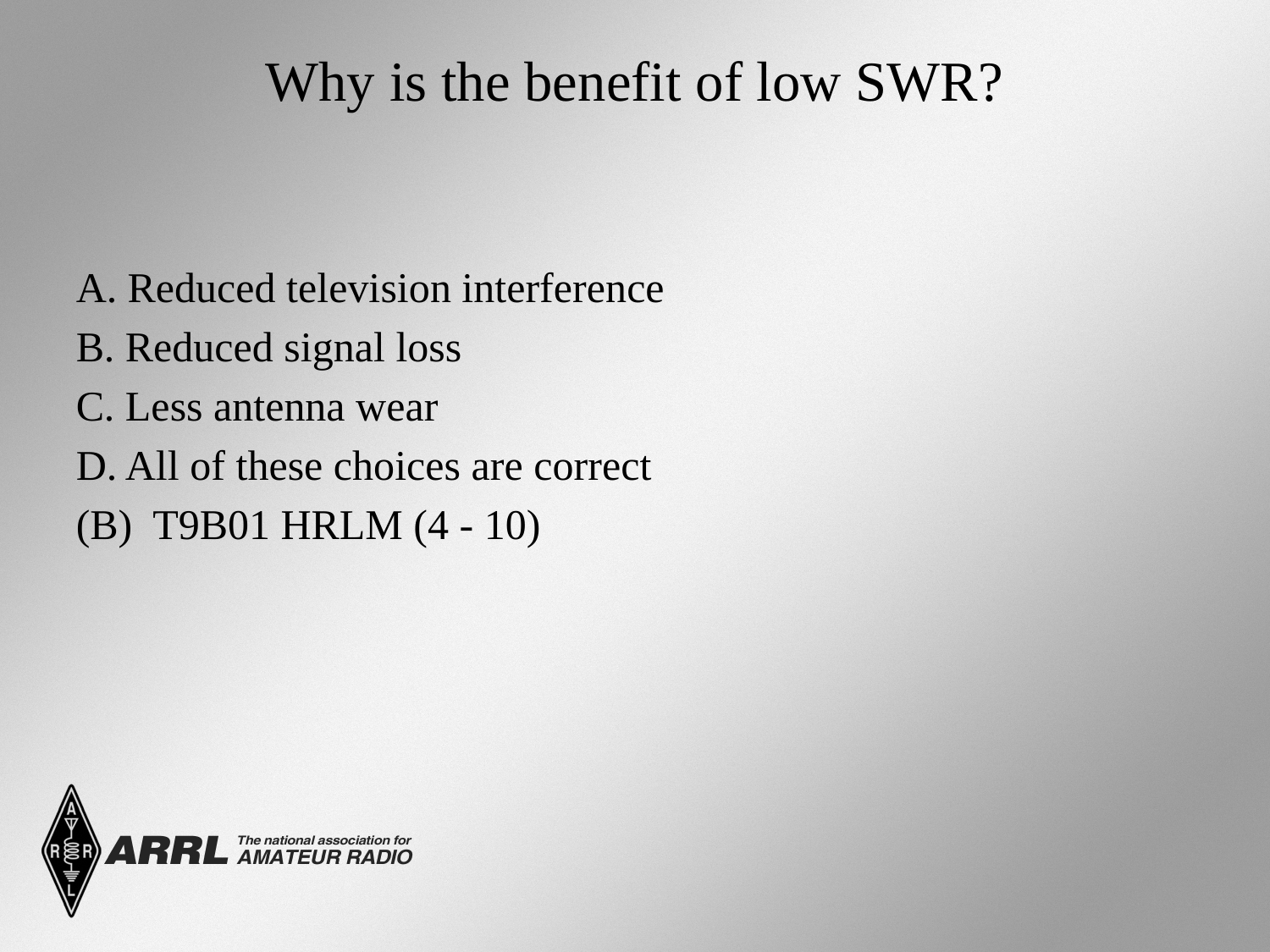

# Why is the benefit of low SWR?
A. Reduced television interference
B. Reduced signal loss
C. Less antenna wear
D. All of these choices are correct
(B)  T9B01 HRLM (4 - 10)